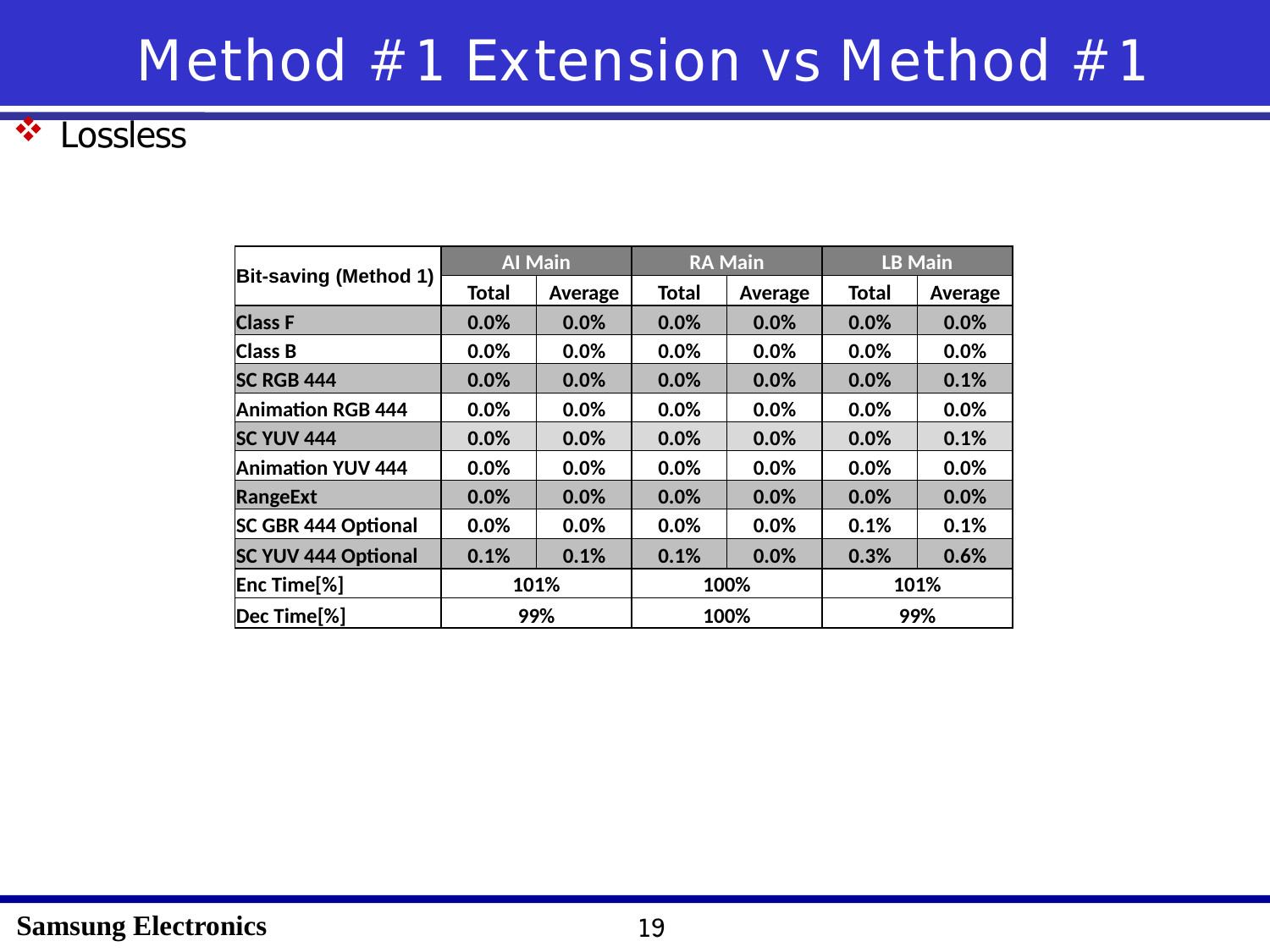

# Method #1 Extension vs Method #1
Lossless
| Bit-saving (Method 1) | AI Main |  | RA Main |  | LB Main |  |
| --- | --- | --- | --- | --- | --- | --- |
|  | Total | Average | Total | Average | Total | Average |
| Class F | 0.0% | 0.0% | 0.0% | 0.0% | 0.0% | 0.0% |
| Class B | 0.0% | 0.0% | 0.0% | 0.0% | 0.0% | 0.0% |
| SC RGB 444 | 0.0% | 0.0% | 0.0% | 0.0% | 0.0% | 0.1% |
| Animation RGB 444 | 0.0% | 0.0% | 0.0% | 0.0% | 0.0% | 0.0% |
| SC YUV 444 | 0.0% | 0.0% | 0.0% | 0.0% | 0.0% | 0.1% |
| Animation YUV 444 | 0.0% | 0.0% | 0.0% | 0.0% | 0.0% | 0.0% |
| RangeExt | 0.0% | 0.0% | 0.0% | 0.0% | 0.0% | 0.0% |
| SC GBR 444 Optional | 0.0% | 0.0% | 0.0% | 0.0% | 0.1% | 0.1% |
| SC YUV 444 Optional | 0.1% | 0.1% | 0.1% | 0.0% | 0.3% | 0.6% |
| Enc Time[%] | 101% |  | 100% |  | 101% |  |
| Dec Time[%] | 99% |  | 100% |  | 99% |  |
19